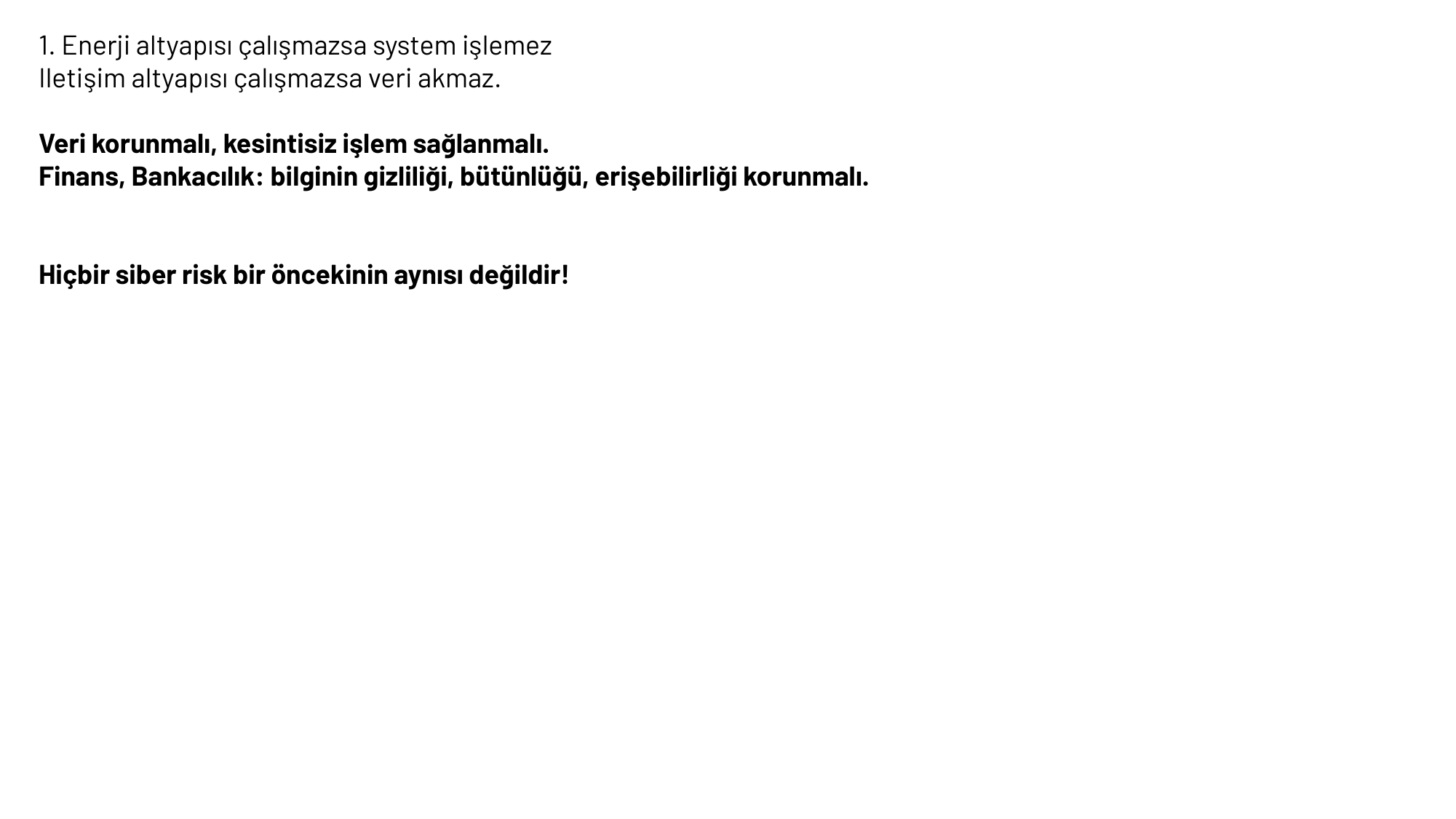

1. Enerji altyapısı çalışmazsa system işlemez
Iletişim altyapısı çalışmazsa veri akmaz.

Veri korunmalı, kesintisiz işlem sağlanmalı.
Finans, Bankacılık: bilginin gizliliği, bütünlüğü, erişebilirliği korunmalı.

Hiçbir siber risk bir öncekinin aynısı değildir!